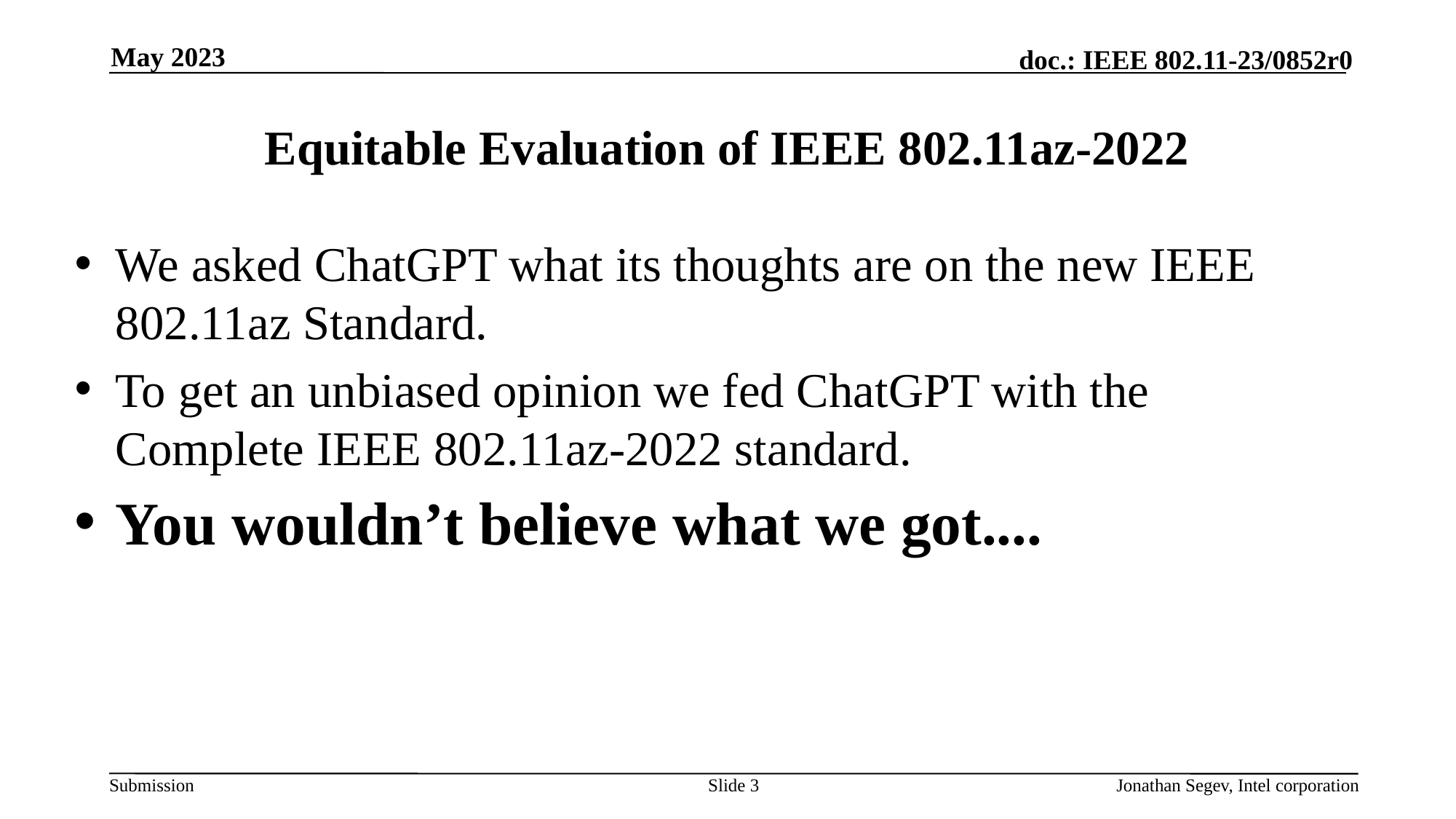

May 2023
# Equitable Evaluation of IEEE 802.11az-2022
We asked ChatGPT what its thoughts are on the new IEEE 802.11az Standard.
To get an unbiased opinion we fed ChatGPT with the Complete IEEE 802.11az-2022 standard.
You wouldn’t believe what we got....
Slide 3
Jonathan Segev, Intel corporation